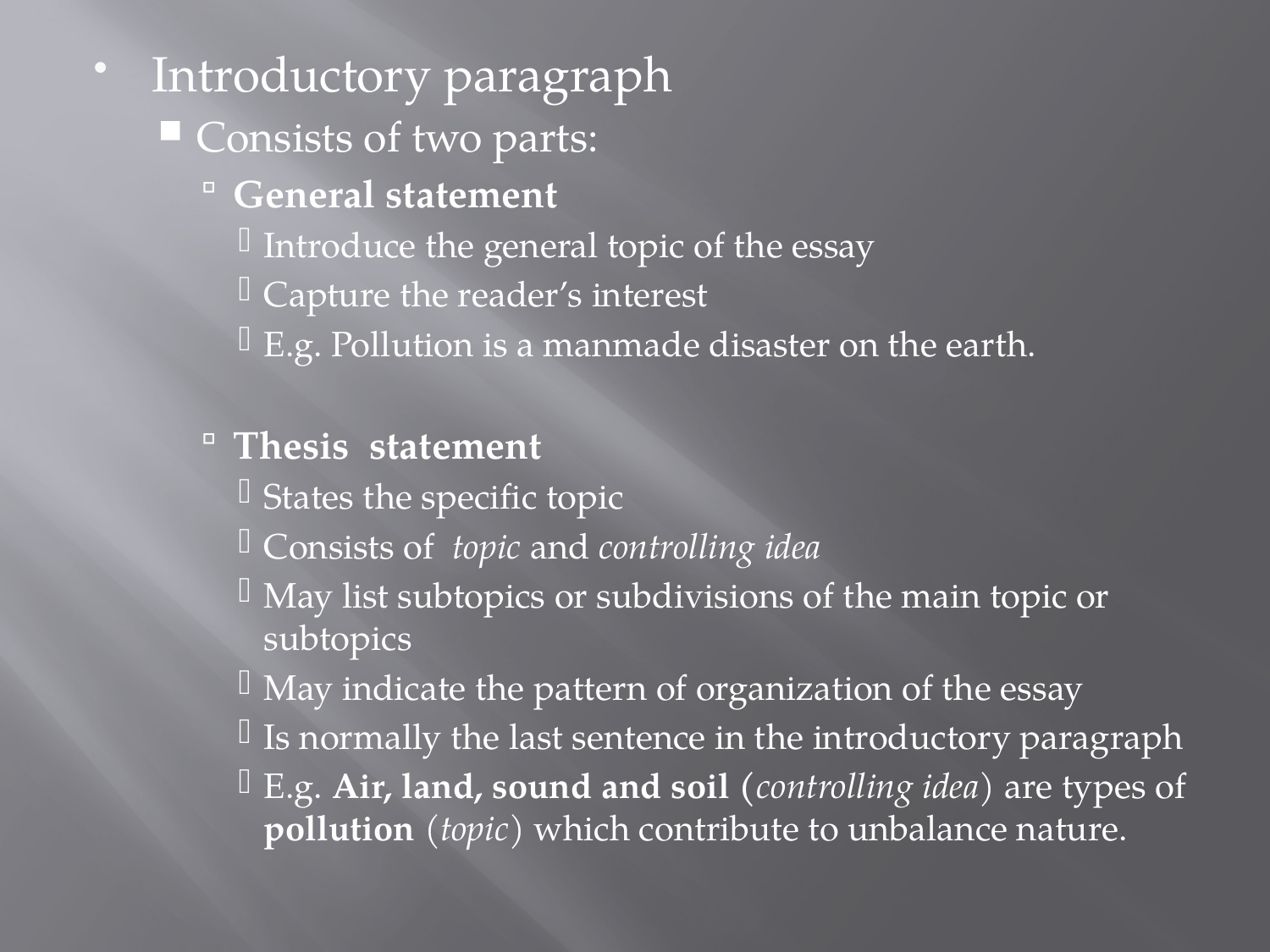

Introductory paragraph
Consists of two parts:
General statement
Introduce the general topic of the essay
Capture the reader’s interest
E.g. Pollution is a manmade disaster on the earth.

Thesis  statement
States the specific topic
Consists of  topic and controlling idea
May list subtopics or subdivisions of the main topic or subtopics
May indicate the pattern of organization of the essay
Is normally the last sentence in the introductory paragraph
E.g. Air, land, sound and soil (controlling idea) are types of pollution (topic) which contribute to unbalance nature.